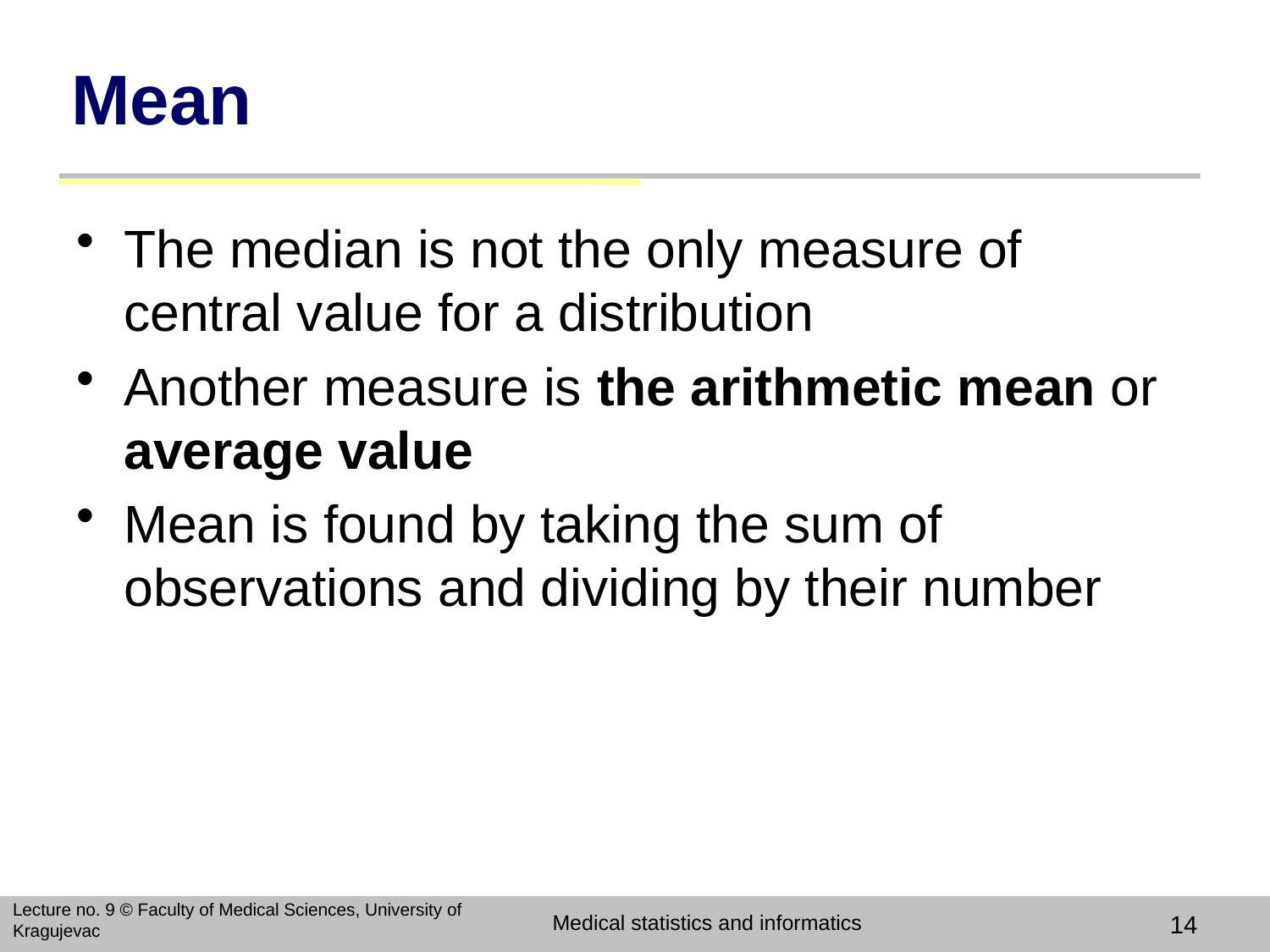

# Mean
The median is not the only measure of central value for a distribution
Another measure is the arithmetic mean or average value
Mean is found by taking the sum of observations and dividing by their number
Lecture no. 9 © Faculty of Medical Sciences, University of Kragujevac
Medical statistics and informatics
14